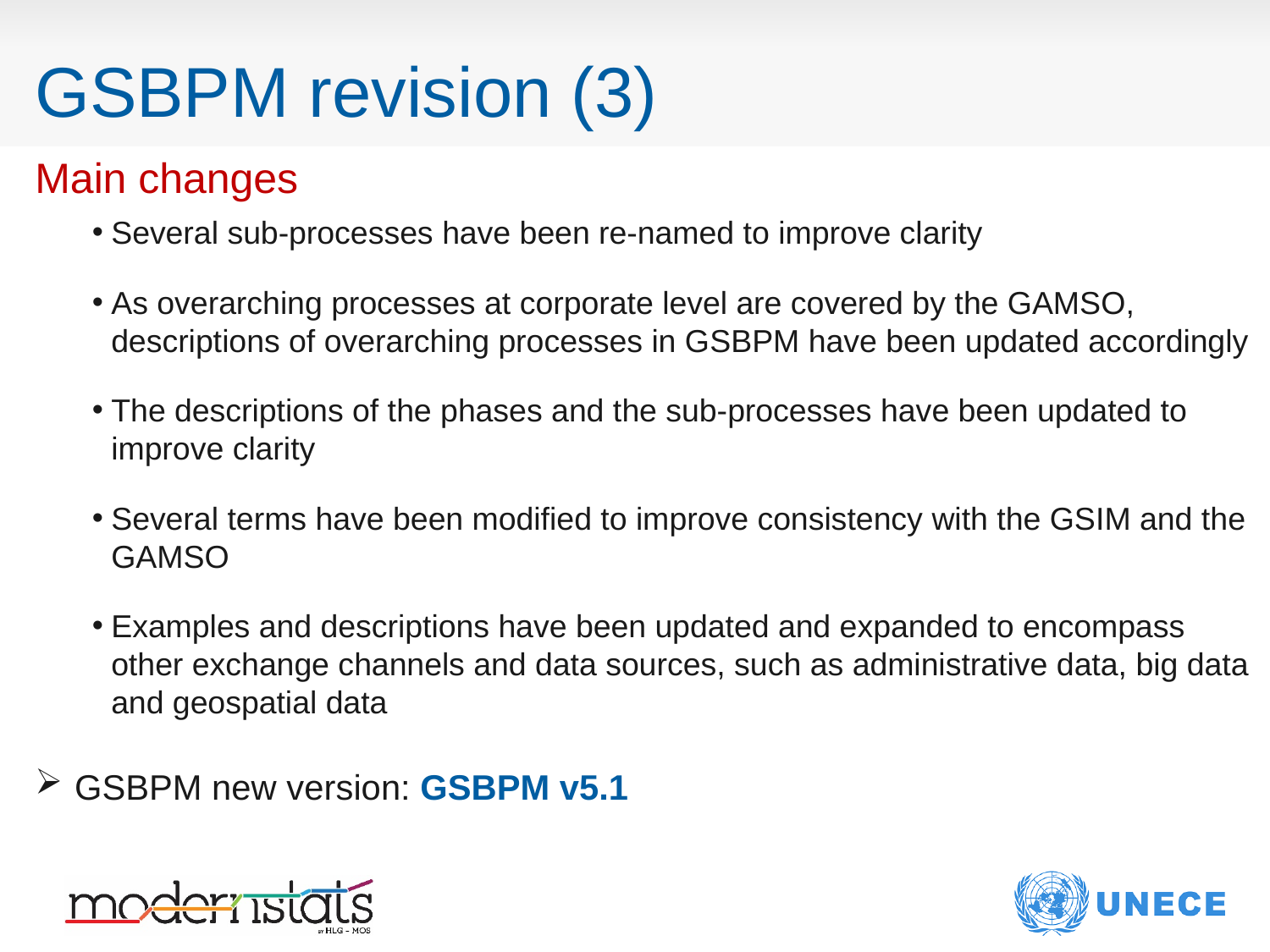

# GSBPM revision (3)
Main changes
Several sub-processes have been re-named to improve clarity
As overarching processes at corporate level are covered by the GAMSO, descriptions of overarching processes in GSBPM have been updated accordingly
The descriptions of the phases and the sub-processes have been updated to improve clarity
Several terms have been modified to improve consistency with the GSIM and the GAMSO
Examples and descriptions have been updated and expanded to encompass other exchange channels and data sources, such as administrative data, big data and geospatial data
GSBPM new version: GSBPM v5.1